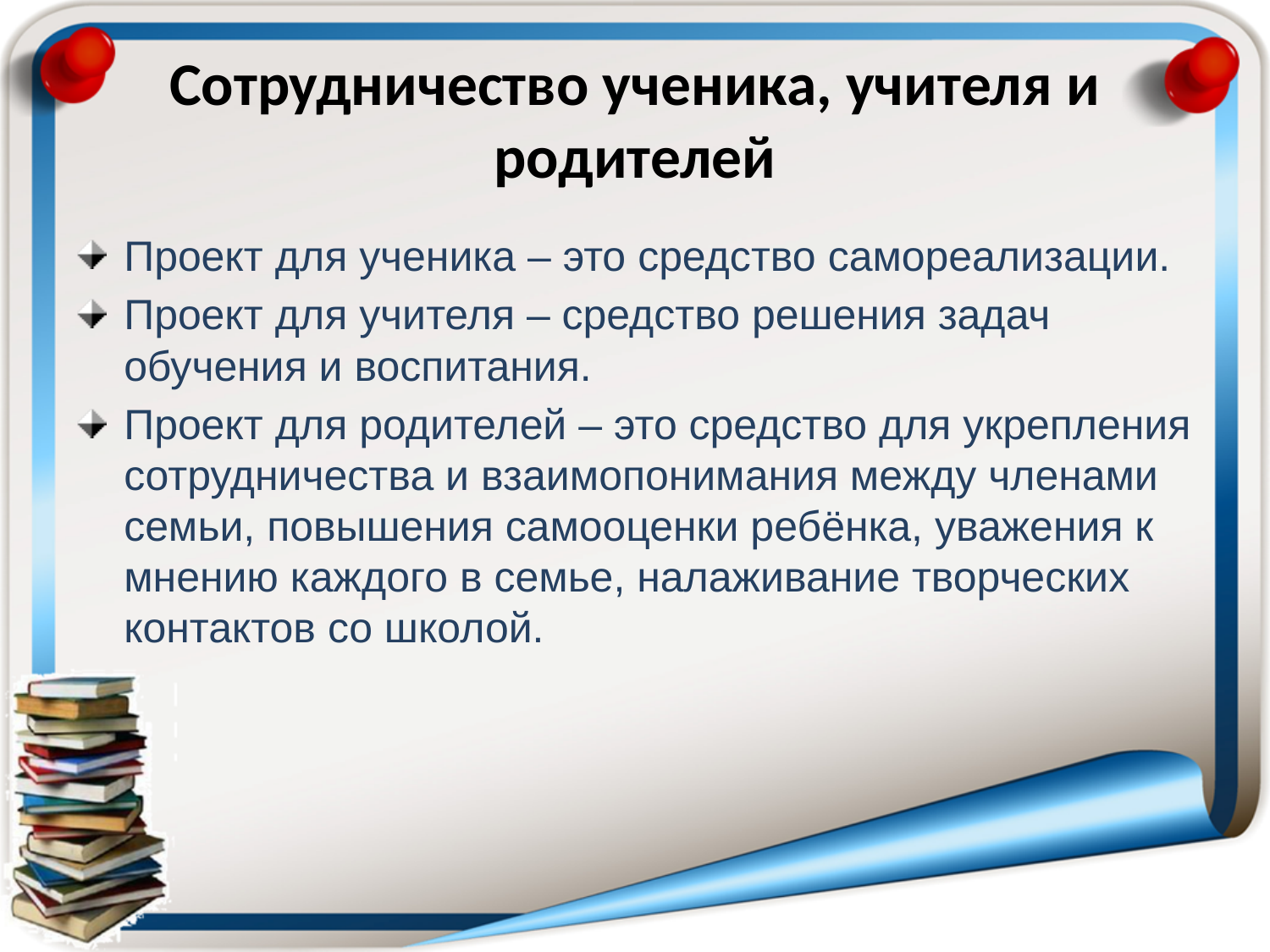

# Сотрудничество ученика, учителя и родителей
Проект для ученика – это средство самореализации.
Проект для учителя – средство решения задач обучения и воспитания.
Проект для родителей – это средство для укрепления сотрудничества и взаимопонимания между членами семьи, повышения самооценки ребёнка, уважения к мнению каждого в семье, налаживание творческих контактов со школой.